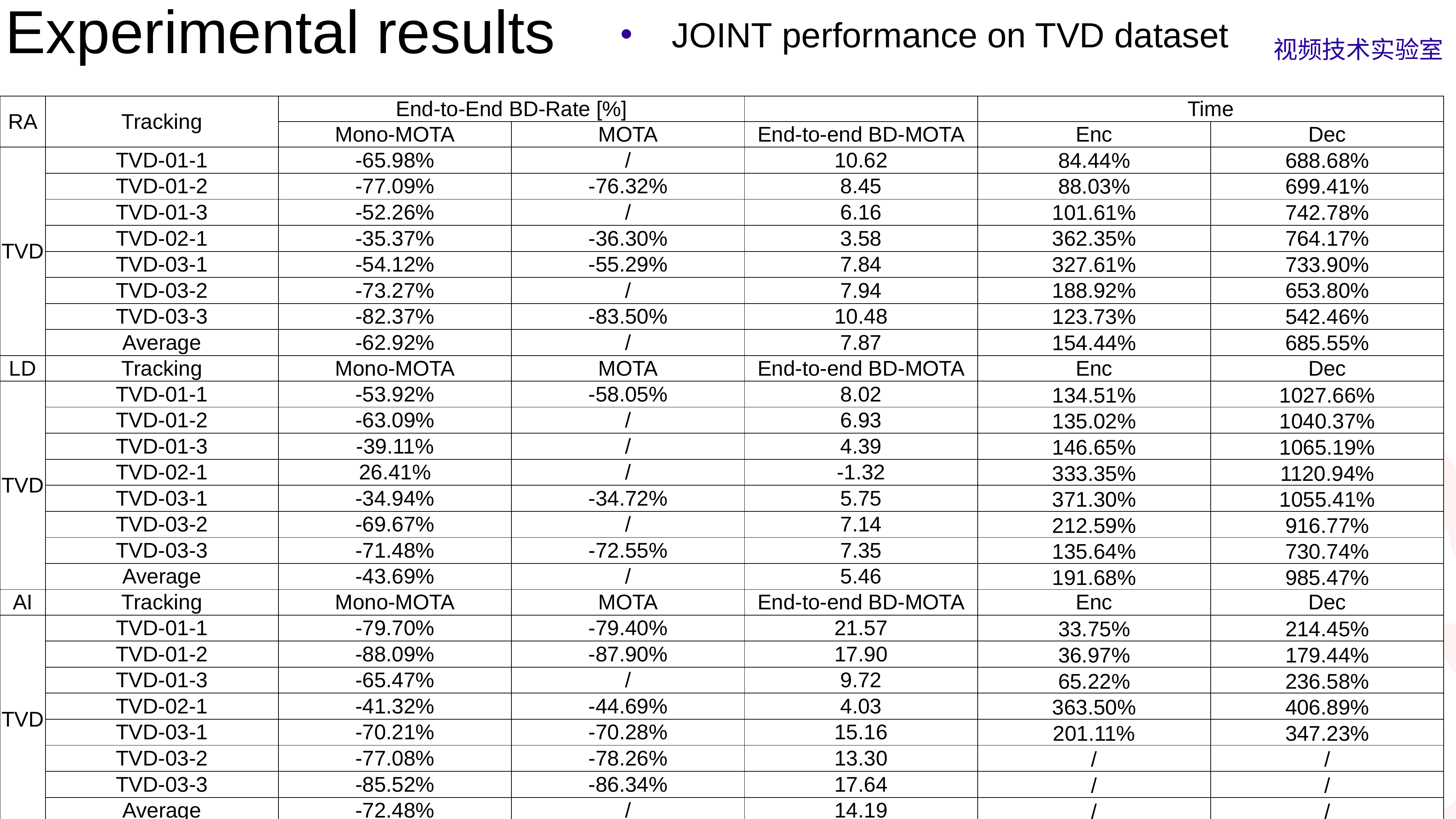

Experimental results
JOINT performance on TVD dataset
| RA | Tracking | End-to-End BD-Rate [%] |  |  | Time |  |
| --- | --- | --- | --- | --- | --- | --- |
|  |  | Mono-MOTA | MOTA | End-to-end BD-MOTA | Enc | Dec |
| TVD | TVD-01-1 | -65.98% | / | 10.62 | 84.44% | 688.68% |
|  | TVD-01-2 | -77.09% | -76.32% | 8.45 | 88.03% | 699.41% |
|  | TVD-01-3 | -52.26% | / | 6.16 | 101.61% | 742.78% |
|  | TVD-02-1 | -35.37% | -36.30% | 3.58 | 362.35% | 764.17% |
|  | TVD-03-1 | -54.12% | -55.29% | 7.84 | 327.61% | 733.90% |
|  | TVD-03-2 | -73.27% | / | 7.94 | 188.92% | 653.80% |
|  | TVD-03-3 | -82.37% | -83.50% | 10.48 | 123.73% | 542.46% |
|  | Average | -62.92% | / | 7.87 | 154.44% | 685.55% |
| LD | Tracking | Mono-MOTA | MOTA | End-to-end BD-MOTA | Enc | Dec |
| TVD | TVD-01-1 | -53.92% | -58.05% | 8.02 | 134.51% | 1027.66% |
|  | TVD-01-2 | -63.09% | / | 6.93 | 135.02% | 1040.37% |
|  | TVD-01-3 | -39.11% | / | 4.39 | 146.65% | 1065.19% |
|  | TVD-02-1 | 26.41% | / | -1.32 | 333.35% | 1120.94% |
|  | TVD-03-1 | -34.94% | -34.72% | 5.75 | 371.30% | 1055.41% |
|  | TVD-03-2 | -69.67% | / | 7.14 | 212.59% | 916.77% |
|  | TVD-03-3 | -71.48% | -72.55% | 7.35 | 135.64% | 730.74% |
|  | Average | -43.69% | / | 5.46 | 191.68% | 985.47% |
| AI | Tracking | Mono-MOTA | MOTA | End-to-end BD-MOTA | Enc | Dec |
| TVD | TVD-01-1 | -79.70% | -79.40% | 21.57 | 33.75% | 214.45% |
|  | TVD-01-2 | -88.09% | -87.90% | 17.90 | 36.97% | 179.44% |
|  | TVD-01-3 | -65.47% | / | 9.72 | 65.22% | 236.58% |
|  | TVD-02-1 | -41.32% | -44.69% | 4.03 | 363.50% | 406.89% |
|  | TVD-03-1 | -70.21% | -70.28% | 15.16 | 201.11% | 347.23% |
|  | TVD-03-2 | -77.08% | -78.26% | 13.30 | / | / |
|  | TVD-03-3 | -85.52% | -86.34% | 17.64 | / | / |
|  | Average | -72.48% | / | 14.19 | / | / |
lease note “/” in the tables indicates the performance cannot be calculated validly, due to the nonmonotonic machine task performance or the non-overlap between rate-accuracy curves. Same below.
6